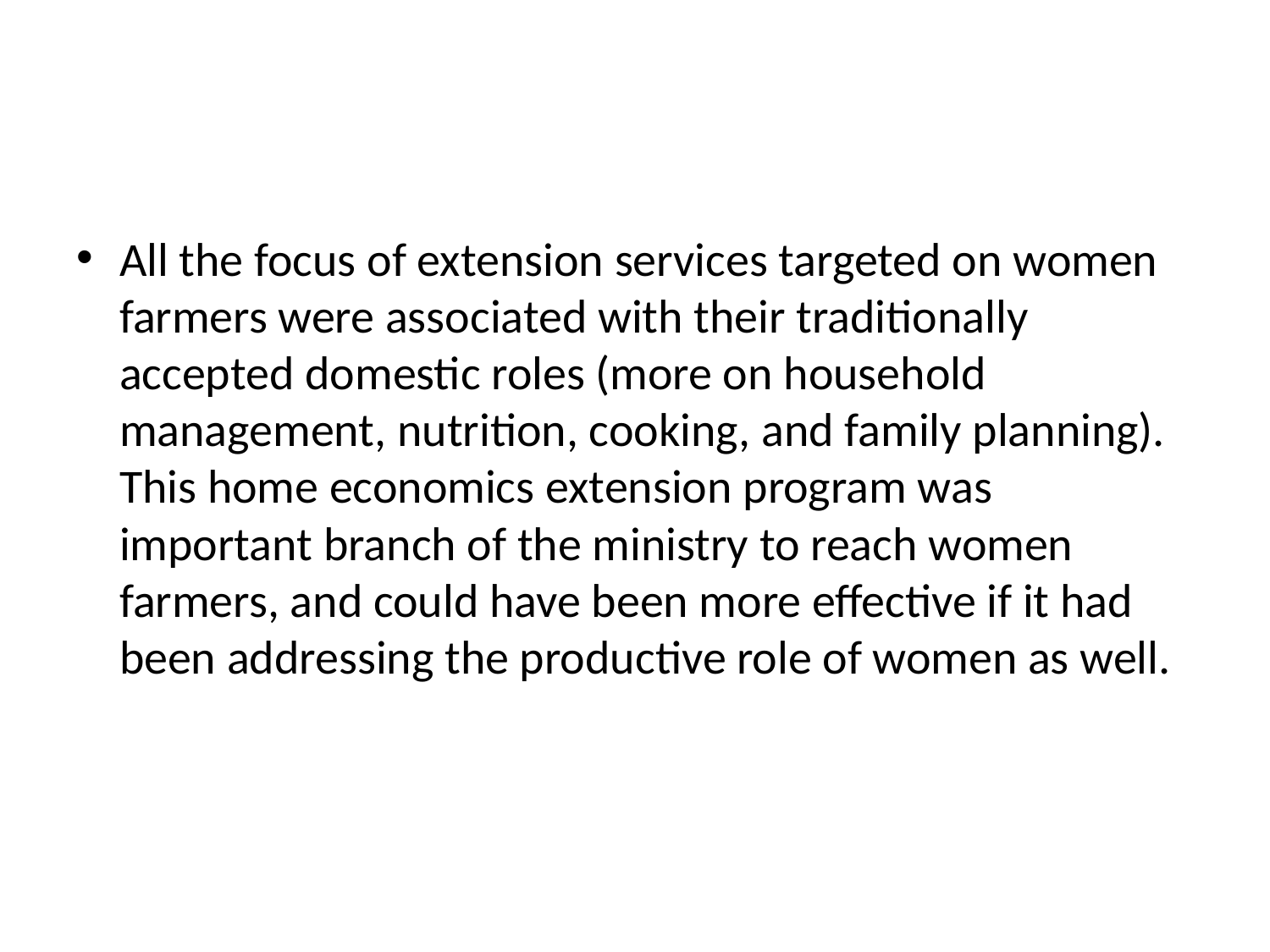

#
All the focus of extension services targeted on women farmers were associated with their traditionally accepted domestic roles (more on household management, nutrition, cooking, and family planning). This home economics extension program was important branch of the ministry to reach women farmers, and could have been more effective if it had been addressing the productive role of women as well.